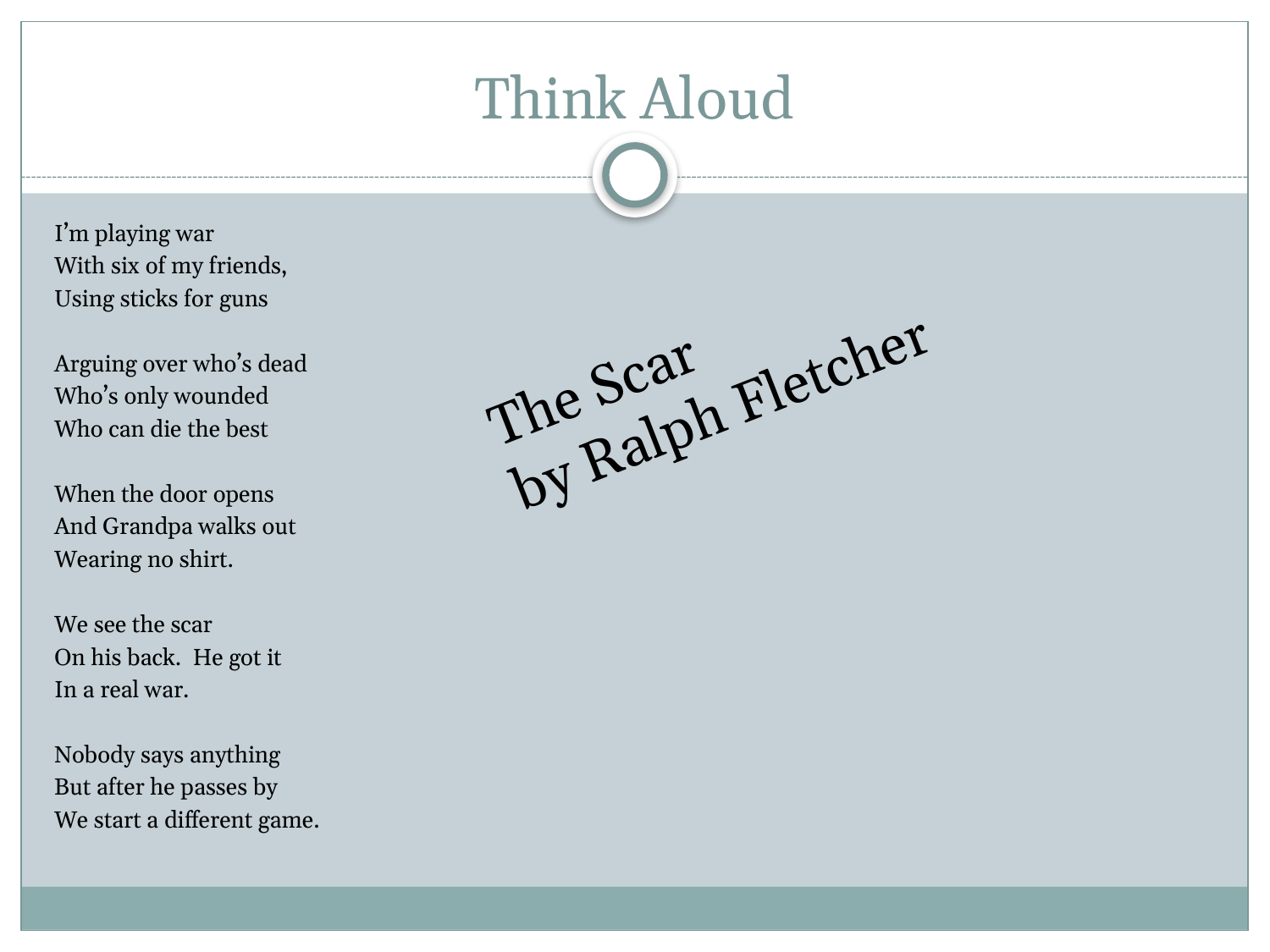

# Think Aloud
I’m playing war
With six of my friends,
Using sticks for guns

Arguing over who’s dead
Who’s only wounded
Who can die the best

When the door opens
And Grandpa walks out
Wearing no shirt.

We see the scar
On his back.  He got it
In a real war.

Nobody says anything
But after he passes by
We start a different game.

The Scar
by Ralph Fletcher